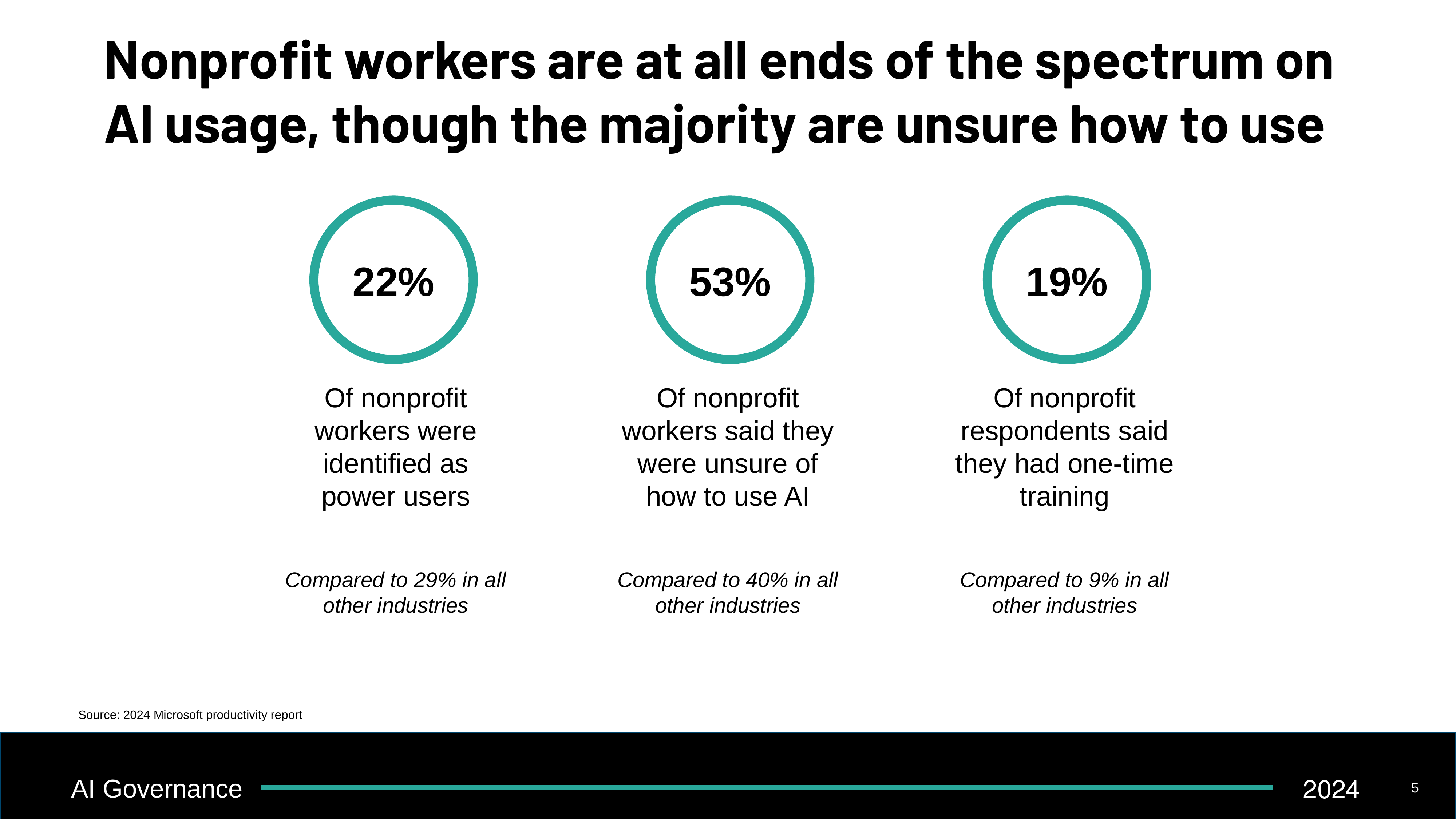

# Nonprofit workers are at all ends of the spectrum on AI usage, though the majority are unsure how to use
22%
53%
19%
Of nonprofit workers were identified as power users
Of nonprofit workers said they were unsure of how to use AI
Of nonprofit respondents said they had one-time training
Compared to 29% in all other industries
Compared to 40% in all other industries
Compared to 9% in all other industries
Source: 2024 Microsoft productivity report